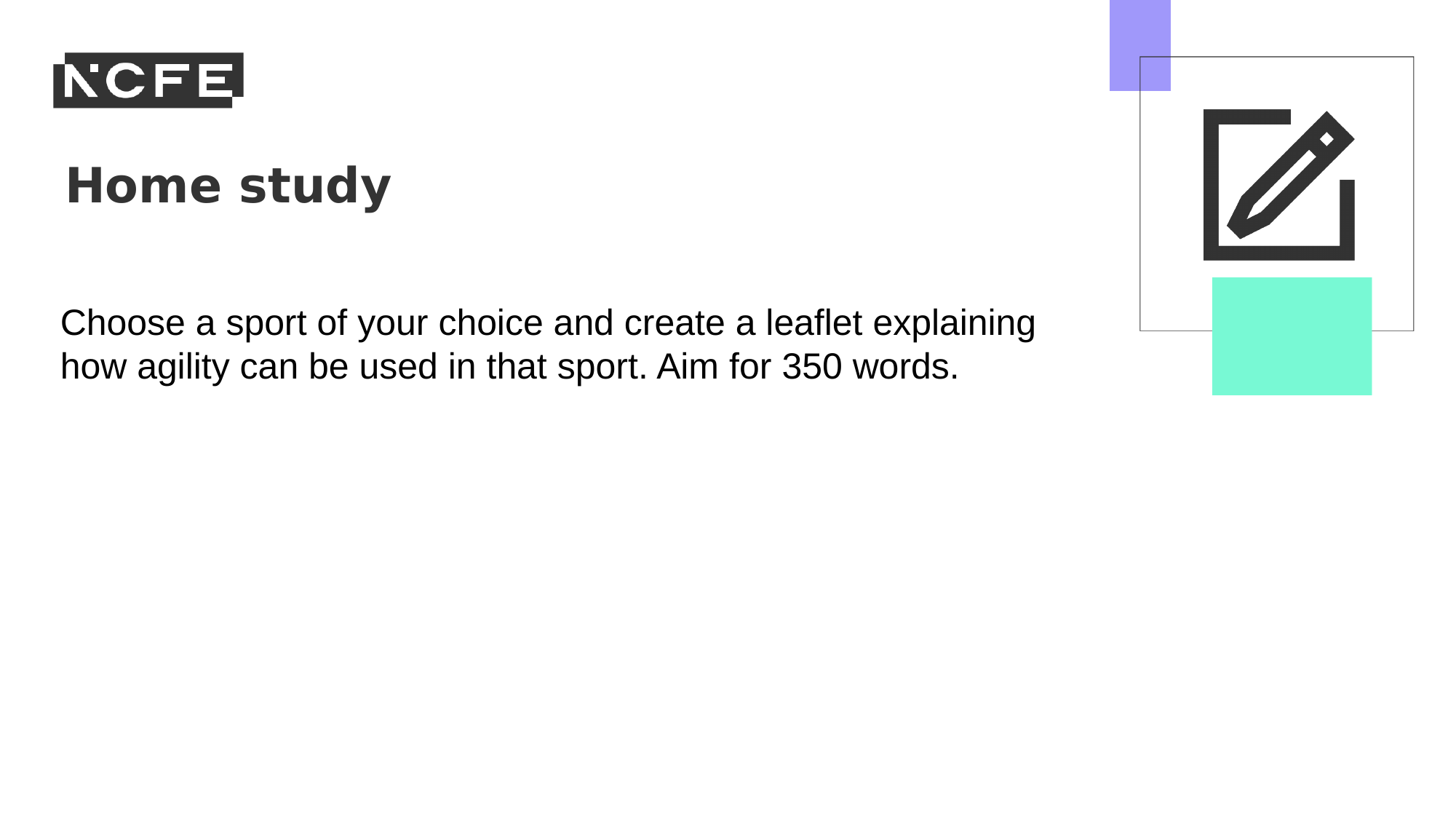

Choose a sport of your choice and create a leaflet explaining how agility can be used in that sport. Aim for 350 words.